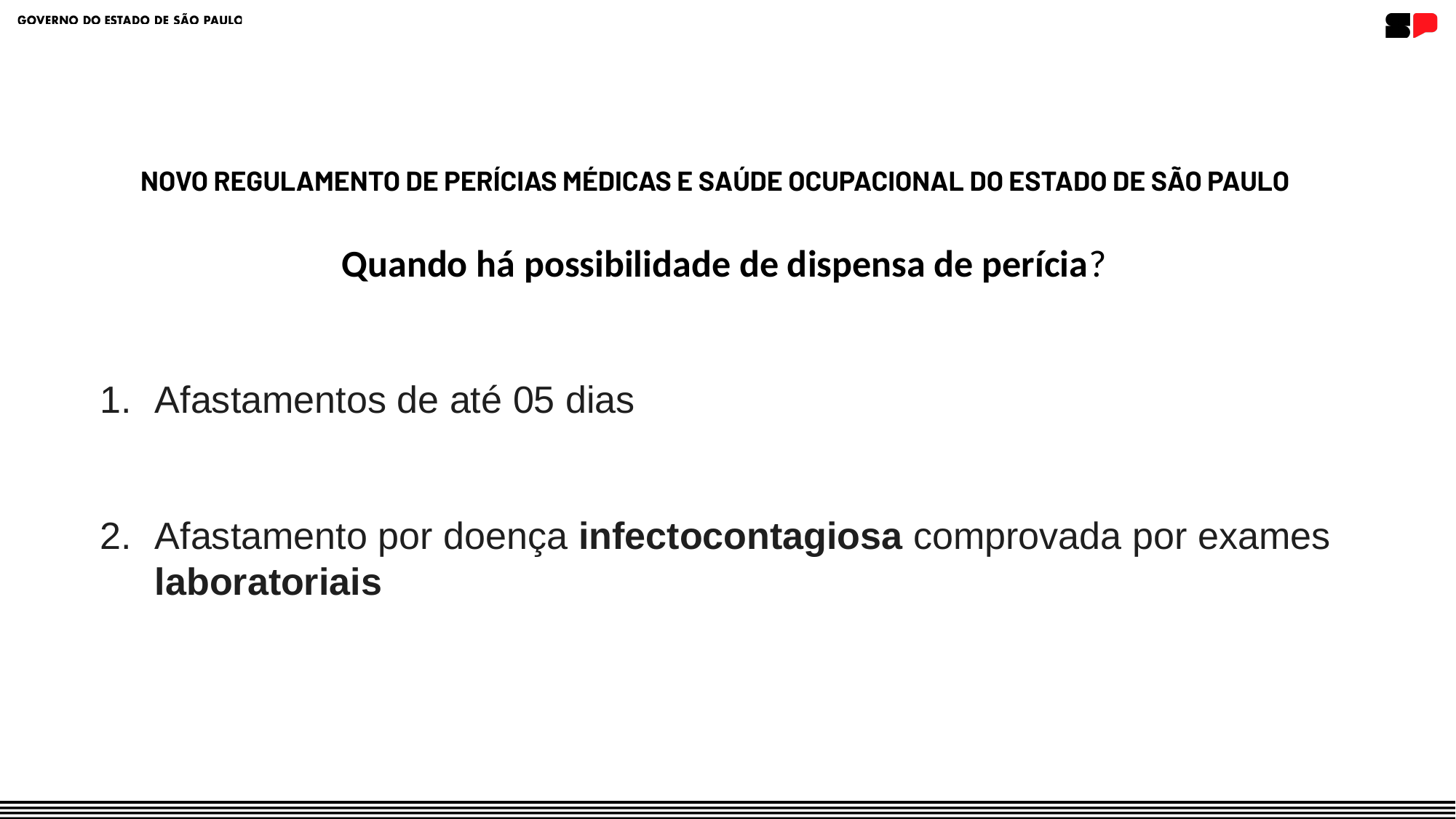

NOVO REGULAMENTO DE PERÍCIAS MÉDICAS E SAÚDE OCUPACIONAL DO ESTADO DE SÃO PAULO

  Quando há possibilidade de dispensa de perícia?

Afastamentos de até 05 dias

Afastamento por doença infectocontagiosa comprovada por exames laboratoriais